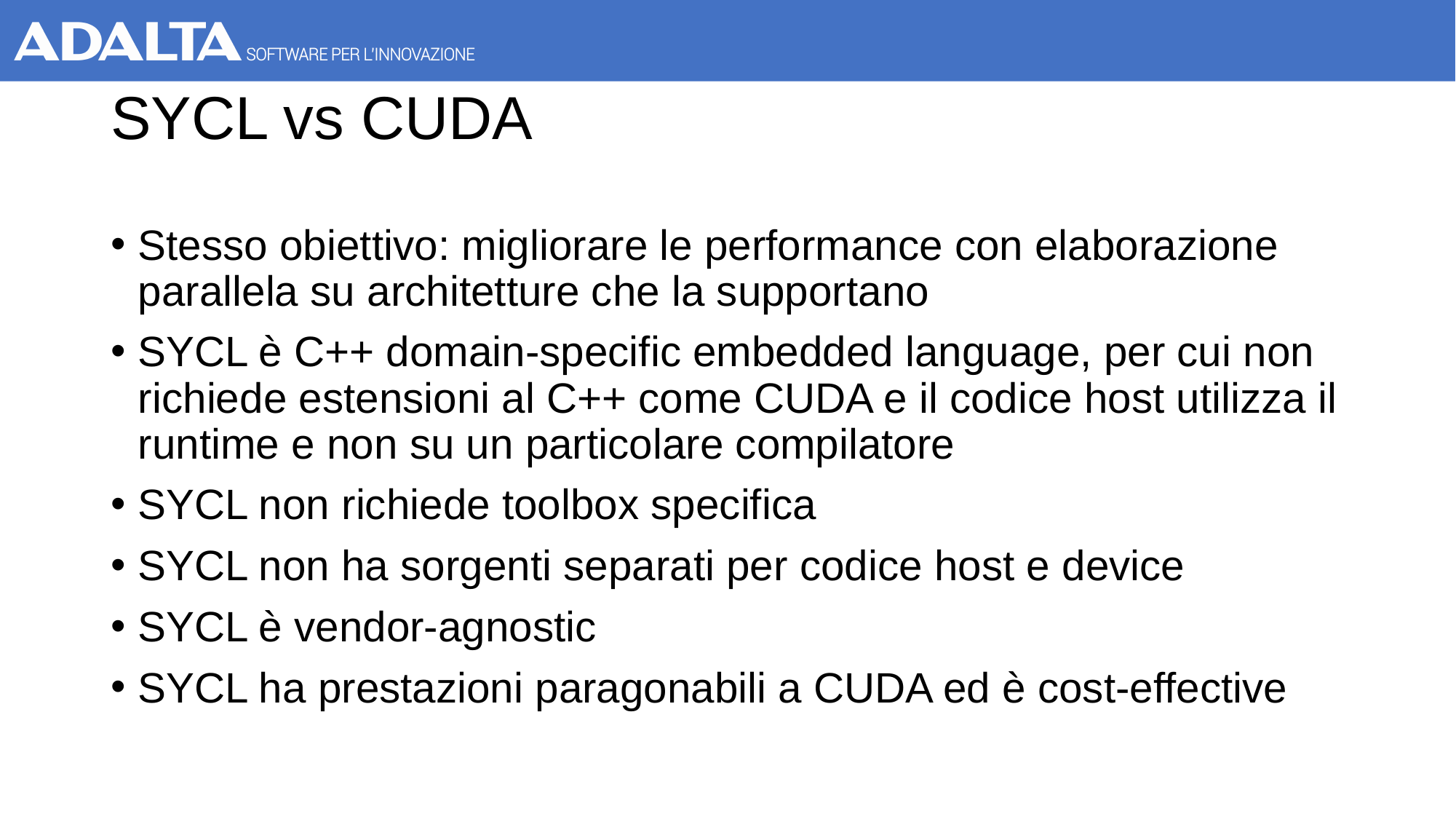

# SYCL vs CUDA
Stesso obiettivo: migliorare le performance con elaborazione parallela su architetture che la supportano
SYCL è C++ domain-specific embedded language, per cui non richiede estensioni al C++ come CUDA e il codice host utilizza il runtime e non su un particolare compilatore
SYCL non richiede toolbox specifica
SYCL non ha sorgenti separati per codice host e device
SYCL è vendor-agnostic
SYCL ha prestazioni paragonabili a CUDA ed è cost-effective